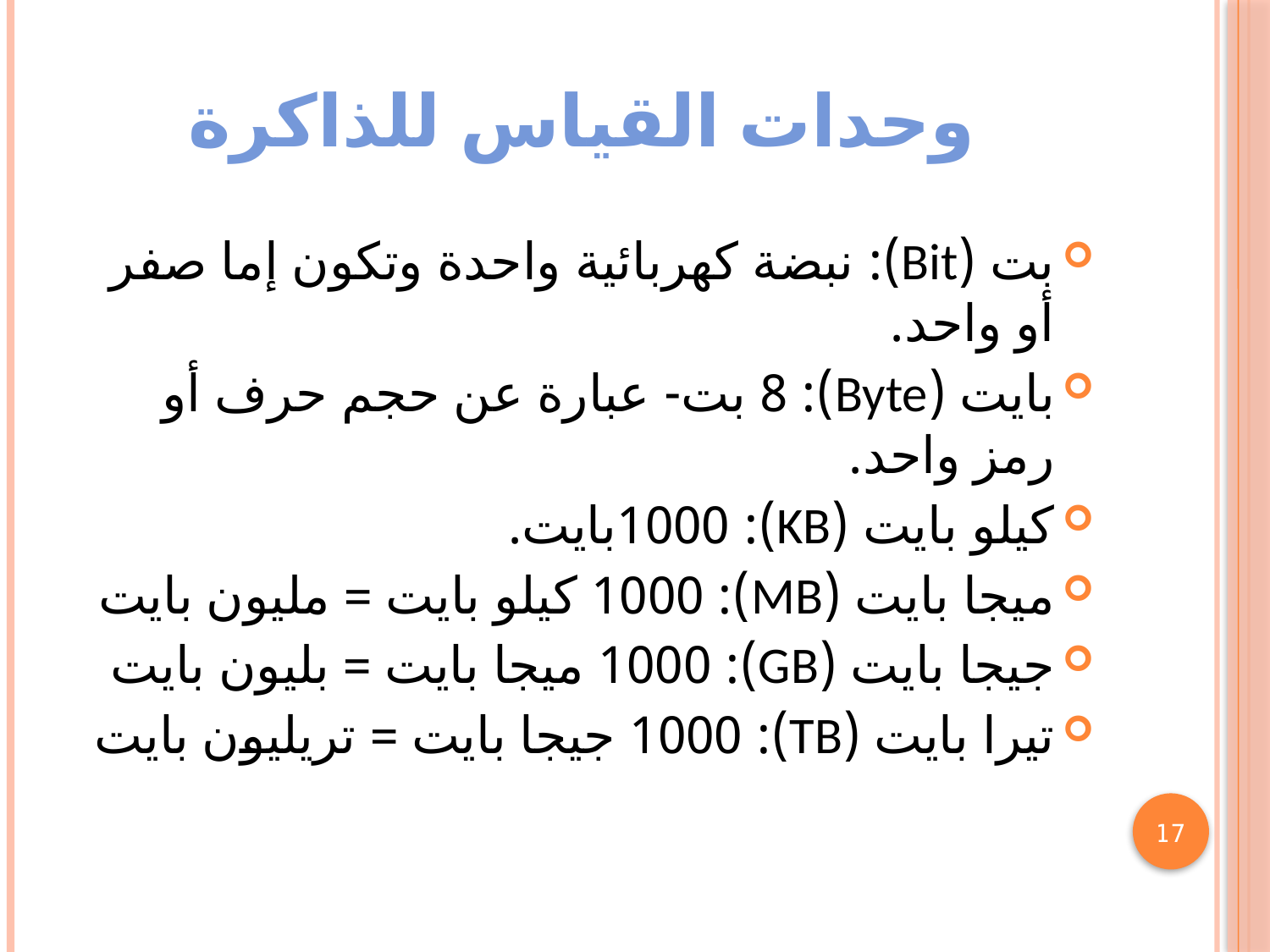

# وحدات القياس للذاكرة
بت (Bit): نبضة كهربائية واحدة وتكون إما صفر أو واحد.
بايت (Byte): 8 بت- عبارة عن حجم حرف أو رمز واحد.
كيلو بايت (KB): 1000بايت.
ميجا بايت (MB): 1000 كيلو بايت = مليون بايت
جيجا بايت (GB): 1000 ميجا بايت = بليون بايت
تيرا بايت (TB): 1000 جيجا بايت = تريليون بايت

17